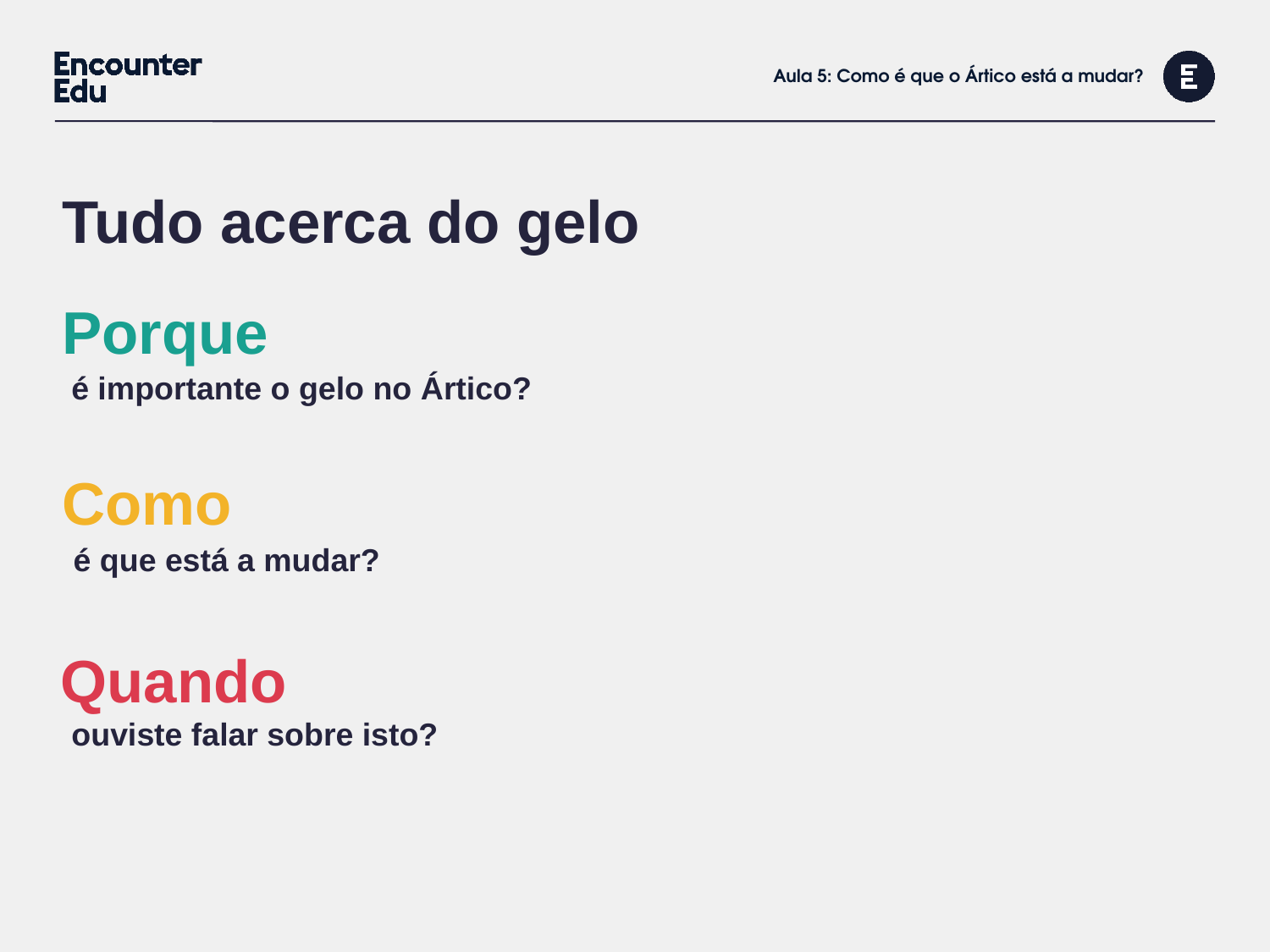

# Aula 5: Como é que o Ártico está a mudar?
Tudo acerca do gelo
Porque
é importante o gelo no Ártico?
Como
é que está a mudar?
Quando
ouviste falar sobre isto?